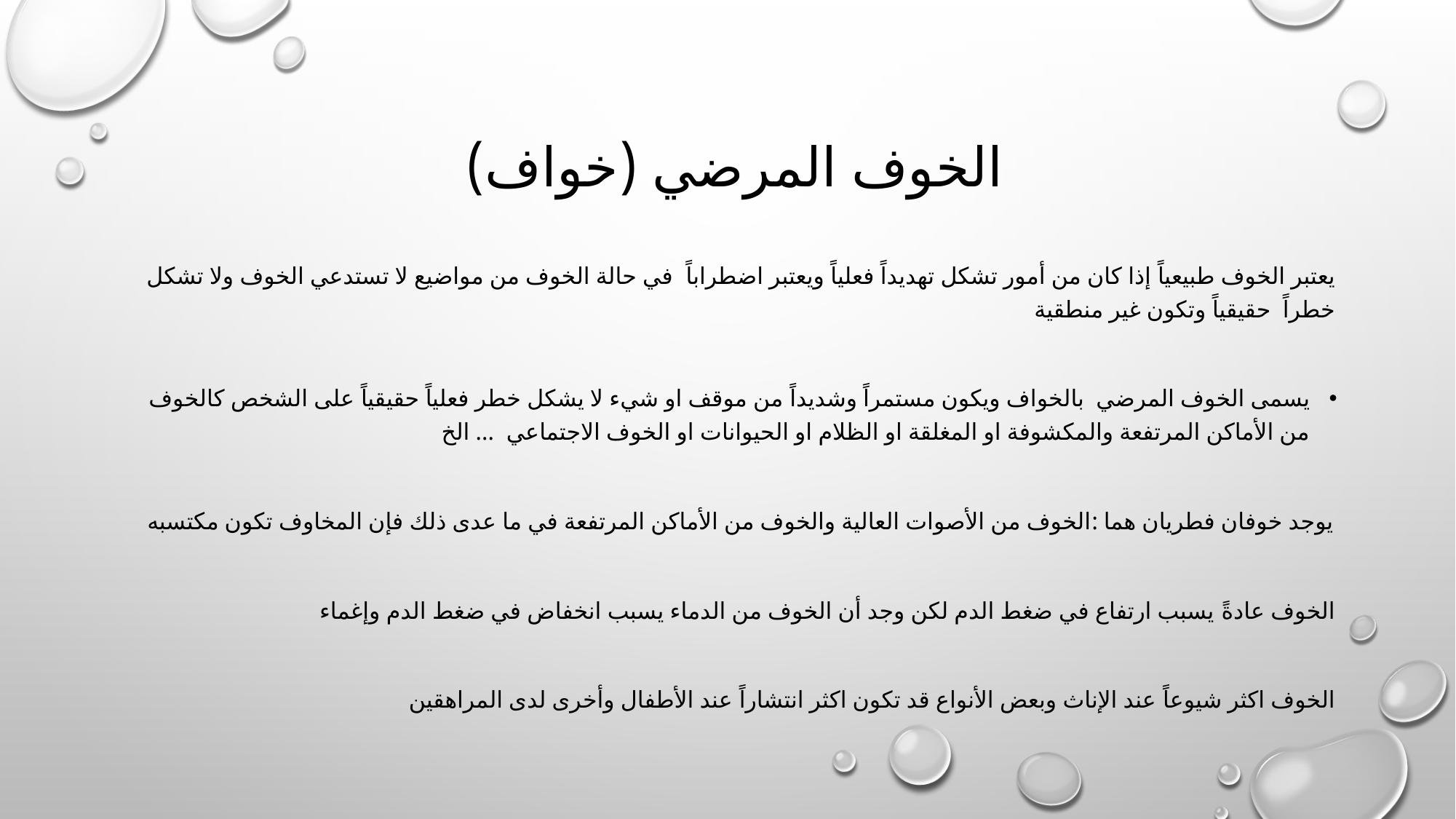

# الخوف المرضي (خواف)
يعتبر الخوف طبيعياً إذا كان من أمور تشكل تهديداً فعلياً ويعتبر اضطراباً  في حالة الخوف من مواضيع لا تستدعي الخوف ولا تشكل خطراً  حقيقياً وتكون غير منطقية

يسمى الخوف المرضي  بالخواف ويكون مستمراً وشديداً من موقف او شيء لا يشكل خطر فعلياً حقيقياً على الشخص كالخوف من الأماكن المرتفعة والمكشوفة او المغلقة او الظلام او الحيوانات او الخوف الاجتماعي  ... الخ

يوجد خوفان فطريان هما :الخوف من الأصوات العالية والخوف من الأماكن المرتفعة في ما عدى ذلك فإن المخاوف تكون مكتسبه

الخوف عادةً يسبب ارتفاع في ضغط الدم لكن وجد أن الخوف من الدماء يسبب انخفاض في ضغط الدم وإغماء

الخوف اكثر شيوعاً عند الإناث وبعض الأنواع قد تكون اكثر انتشاراً عند الأطفال وأخرى لدى المراهقين